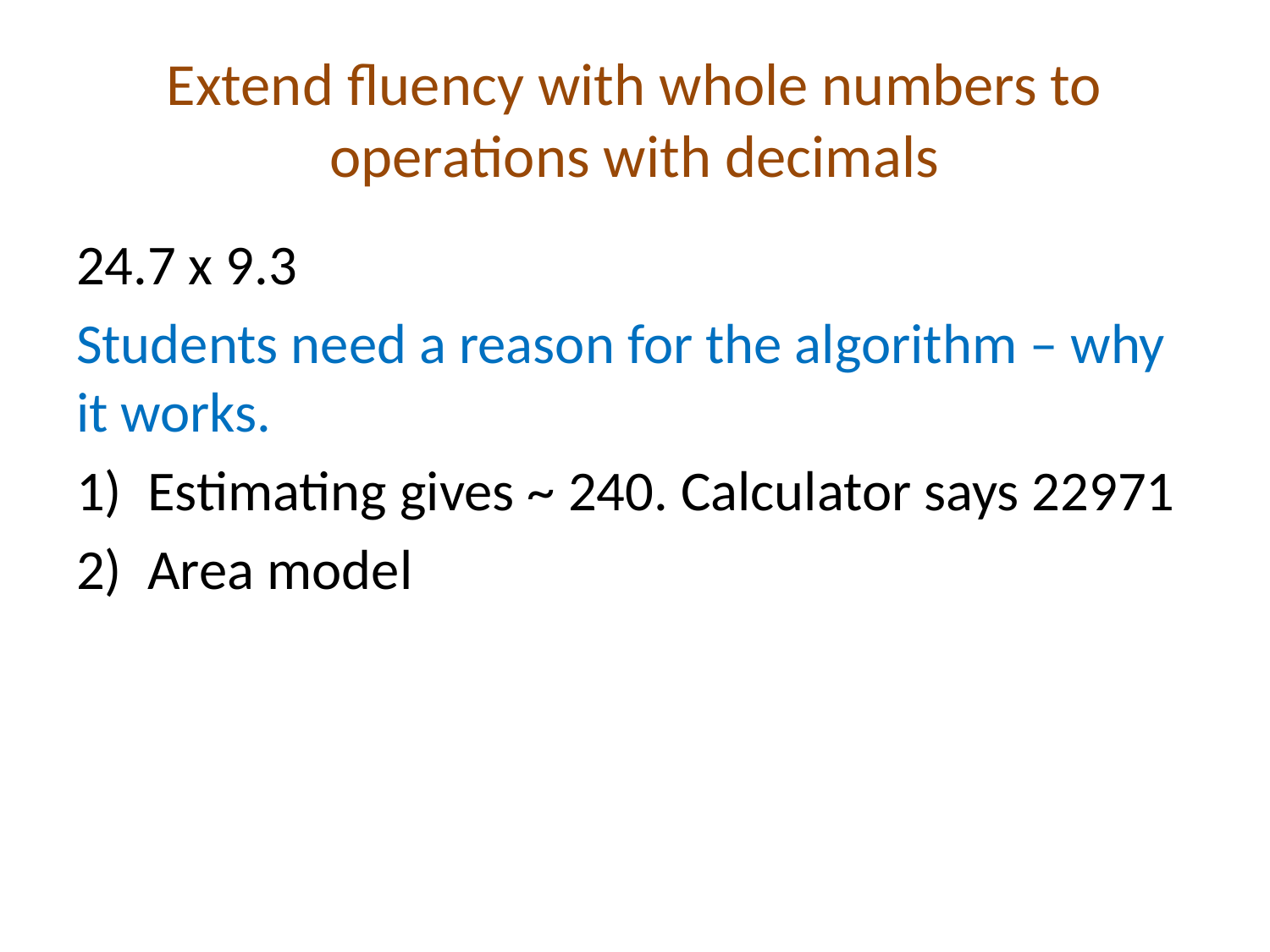

# Extend fluency with whole numbers to operations with decimals
24.7 x 9.3
Students need a reason for the algorithm – why it works.
Estimating gives ~ 240. Calculator says 22971
Area model